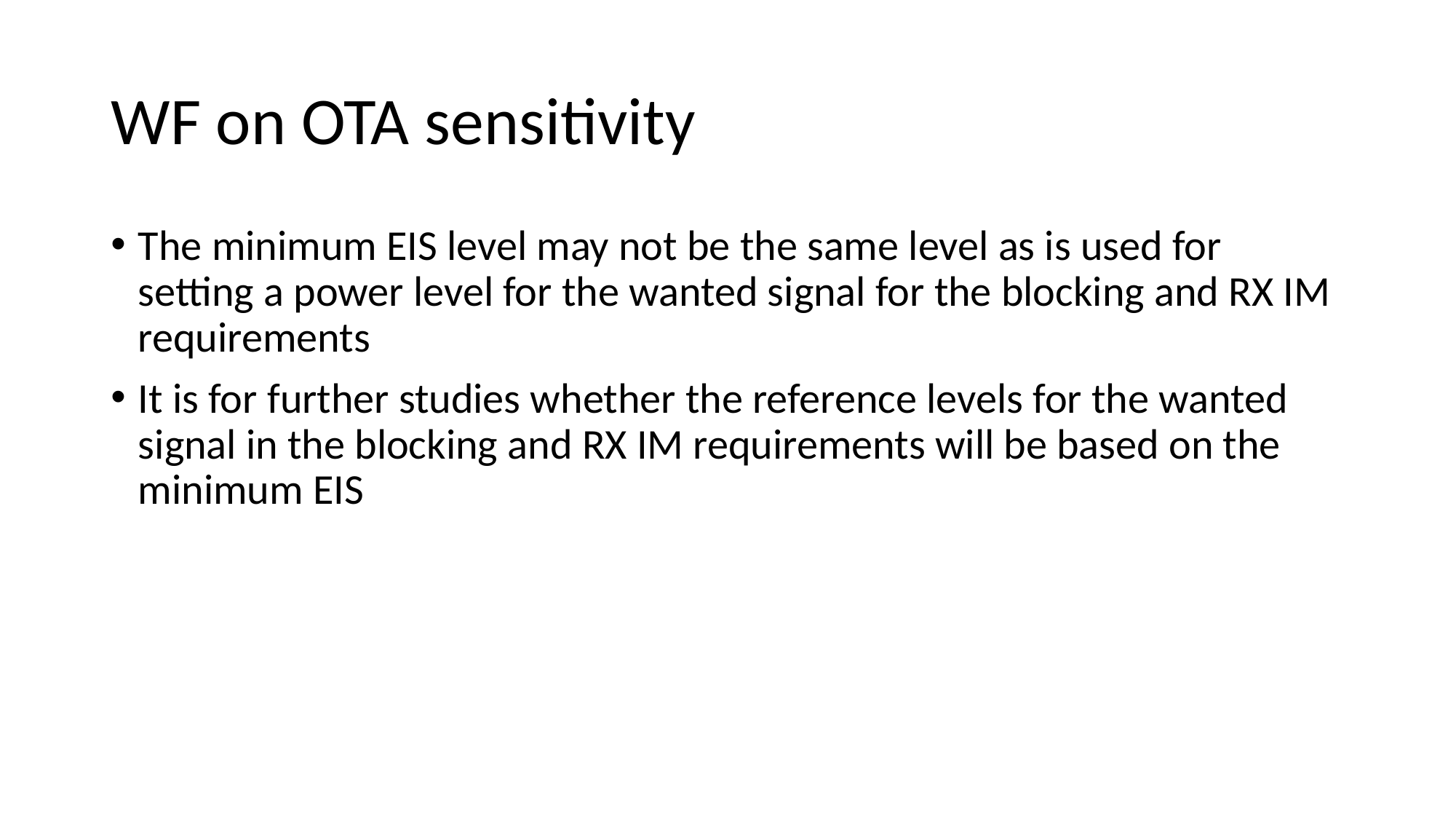

# WF on OTA sensitivity
The minimum EIS level may not be the same level as is used for setting a power level for the wanted signal for the blocking and RX IM requirements
It is for further studies whether the reference levels for the wanted signal in the blocking and RX IM requirements will be based on the minimum EIS